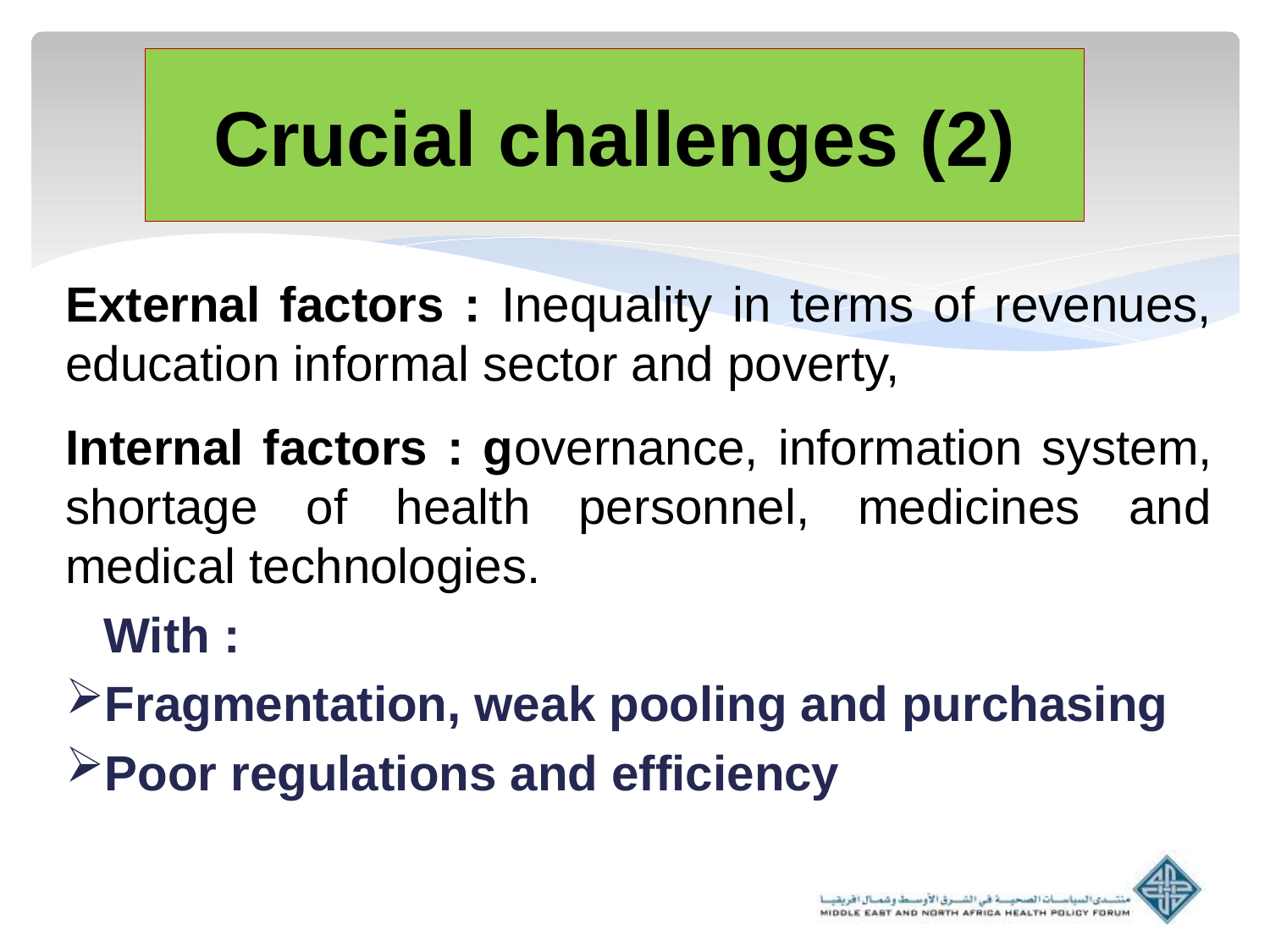

# Crucial challenges (2)
External factors : Inequality in terms of revenues, education informal sector and poverty,
Internal factors : governance, information system, shortage of health personnel, medicines and medical technologies.
With :
Fragmentation, weak pooling and purchasing
Poor regulations and efficiency